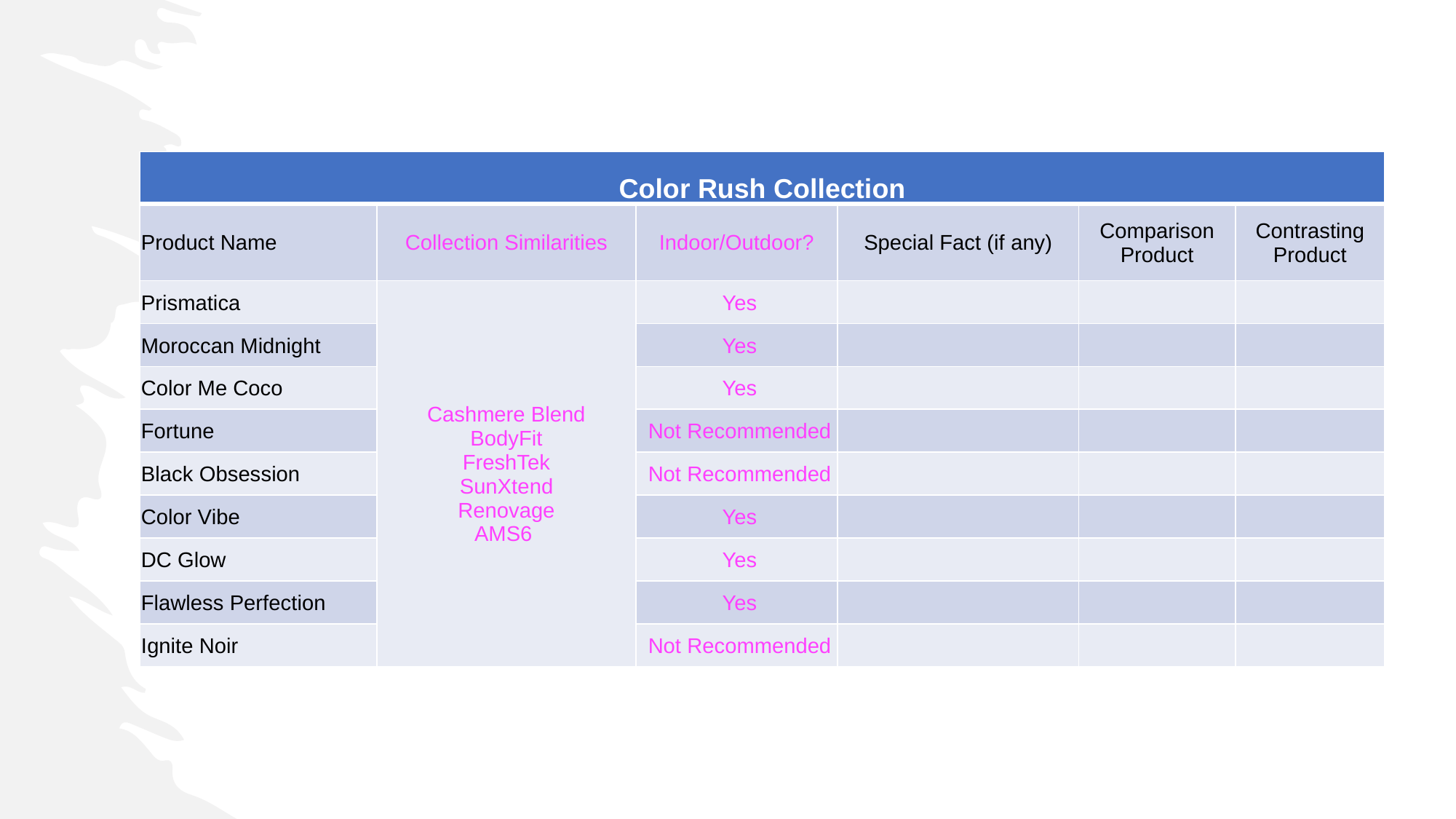

| Color Rush Collection |  |  |  |  |  |
| --- | --- | --- | --- | --- | --- |
| Product Name | Collection Similarities | Indoor/Outdoor? | Special Fact (if any) | Comparison Product | Contrasting Product |
| Prismatica | Cashmere Blend BodyFit FreshTek SunXtend Renovage AMS6 | Yes |  |  |  |
| Moroccan Midnight |  | Yes |  |  |  |
| Color Me Coco |  | Yes |  |  |  |
| Fortune |  | Not Recommended |  |  |  |
| Black Obsession |  | Not Recommended |  |  |  |
| Color Vibe |  | Yes |  |  |  |
| DC Glow |  | Yes |  |  |  |
| Flawless Perfection |  | Yes |  |  |  |
| Ignite Noir |  | Not Recommended |  |  |  |